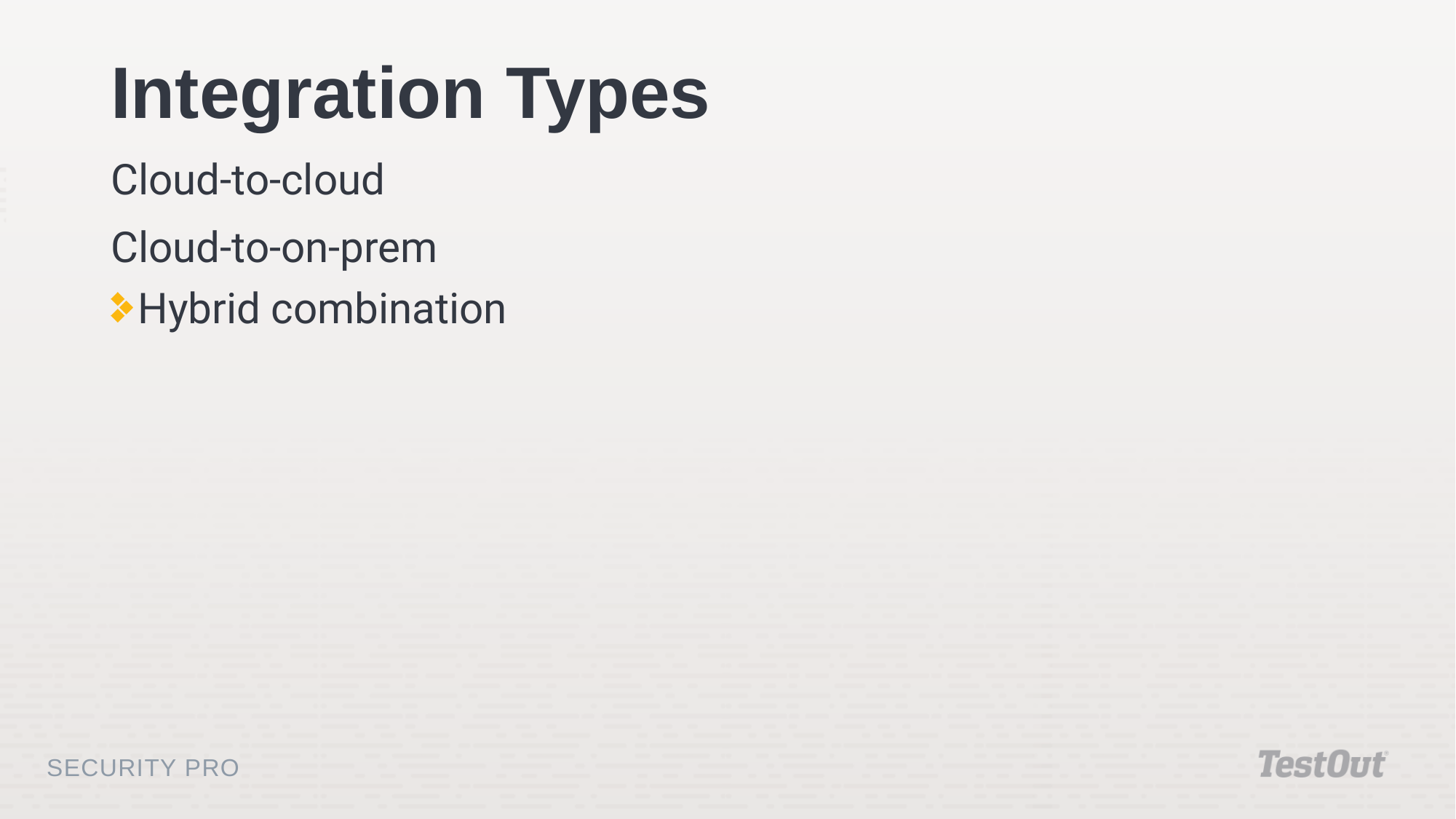

# Integration Types
Cloud-to-cloud
Cloud-to-on-prem
Hybrid combination
Security Pro